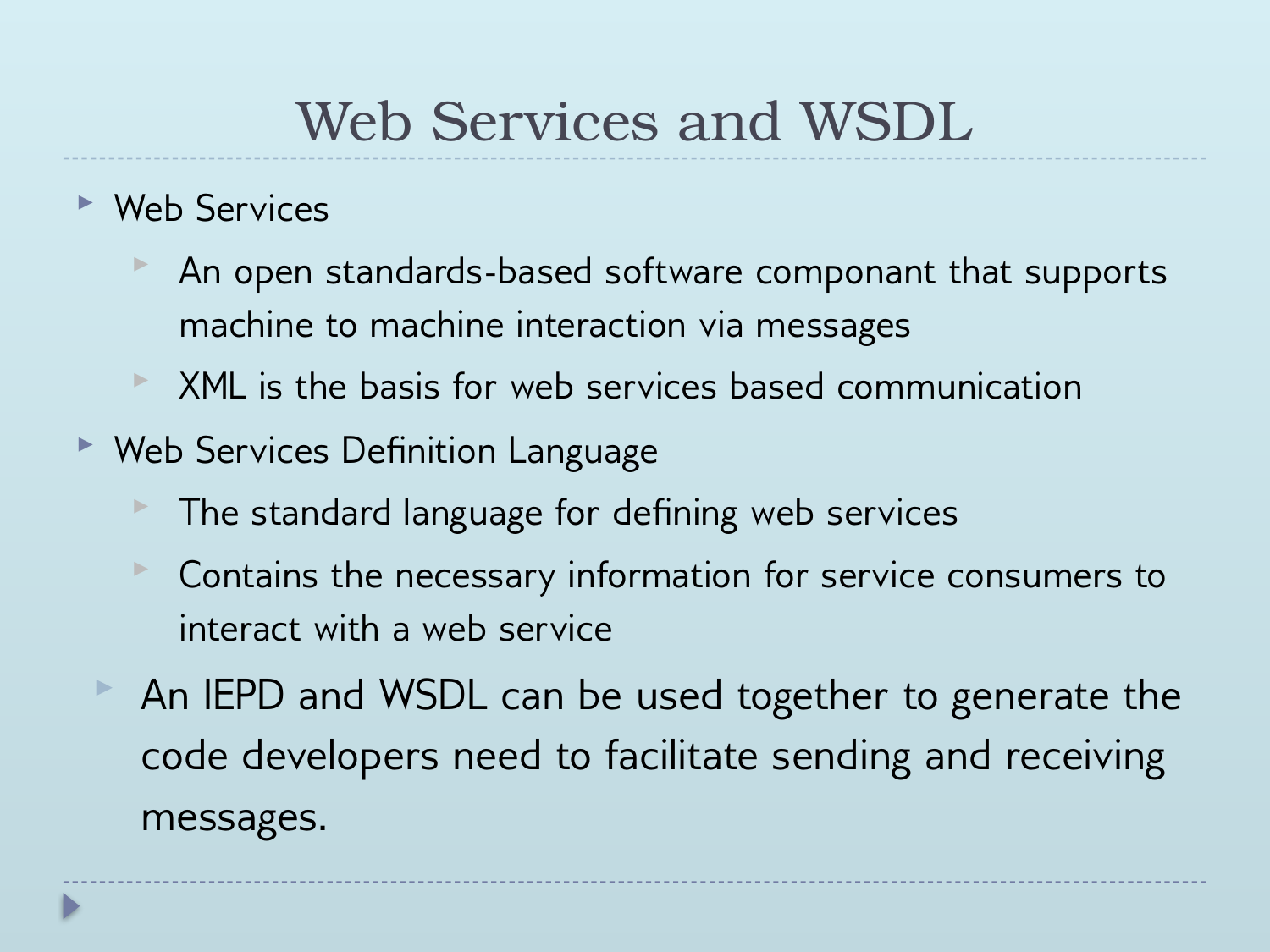

# Web Services and WSDL
Web Services
An open standards-based software componant that supports machine to machine interaction via messages
XML is the basis for web services based communication
Web Services Definition Language
The standard language for defining web services
Contains the necessary information for service consumers to interact with a web service
An IEPD and WSDL can be used together to generate the code developers need to facilitate sending and receiving messages.